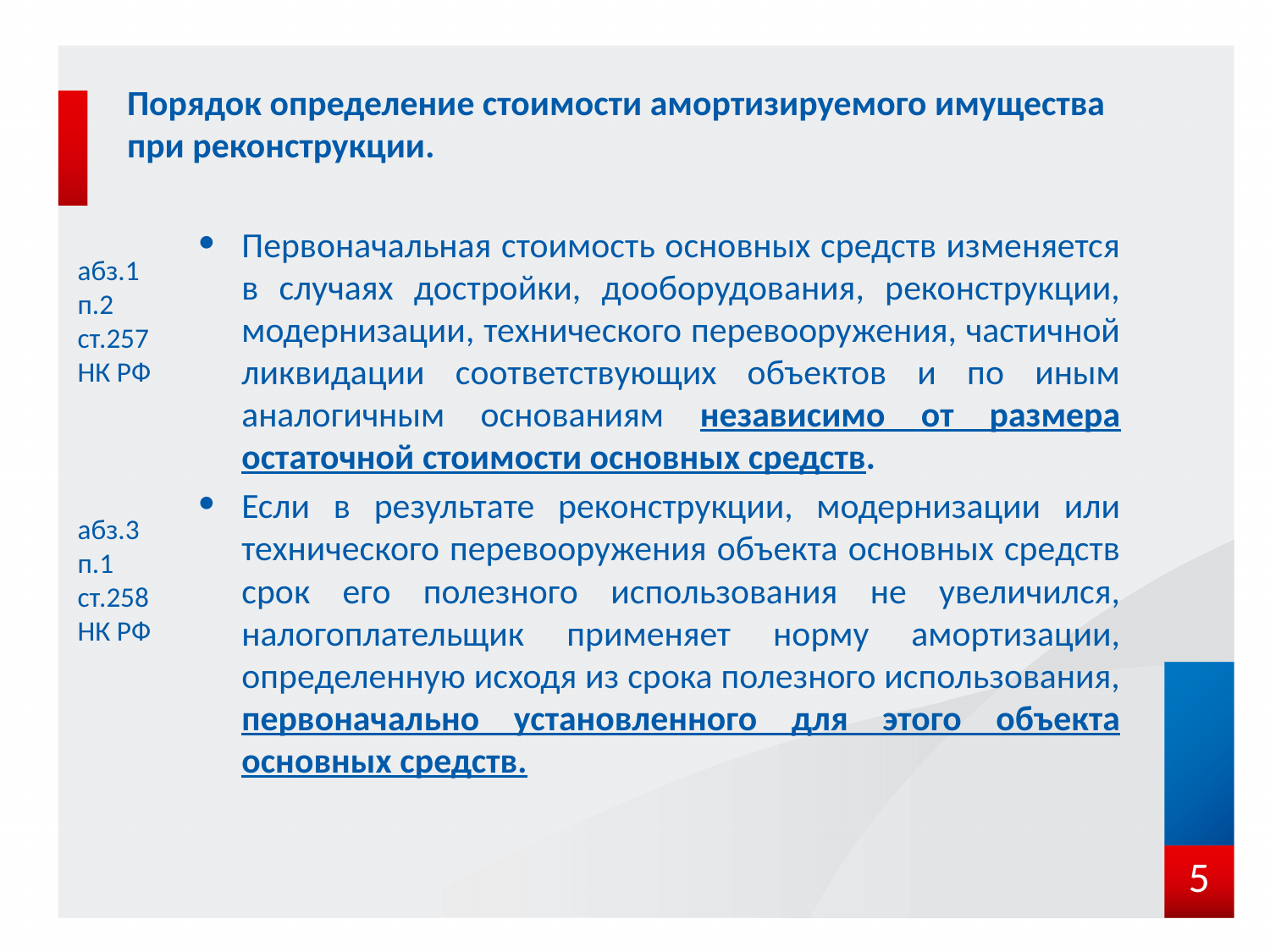

# Порядок определение стоимости амортизируемого имущества при реконструкции.
Первоначальная стоимость основных средств изменяется в случаях достройки, дооборудования, реконструкции, модернизации, технического перевооружения, частичной ликвидации соответствующих объектов и по иным аналогичным основаниям независимо от размера остаточной стоимости основных средств.
Если в результате реконструкции, модернизации или технического перевооружения объекта основных средств срок его полезного использования не увеличился, налогоплательщик применяет норму амортизации, определенную исходя из срока полезного использования, первоначально установленного для этого объекта основных средств.

абз.1 п.2 ст.257 НК РФ

абз.3 п.1 ст.258 НК РФ
5